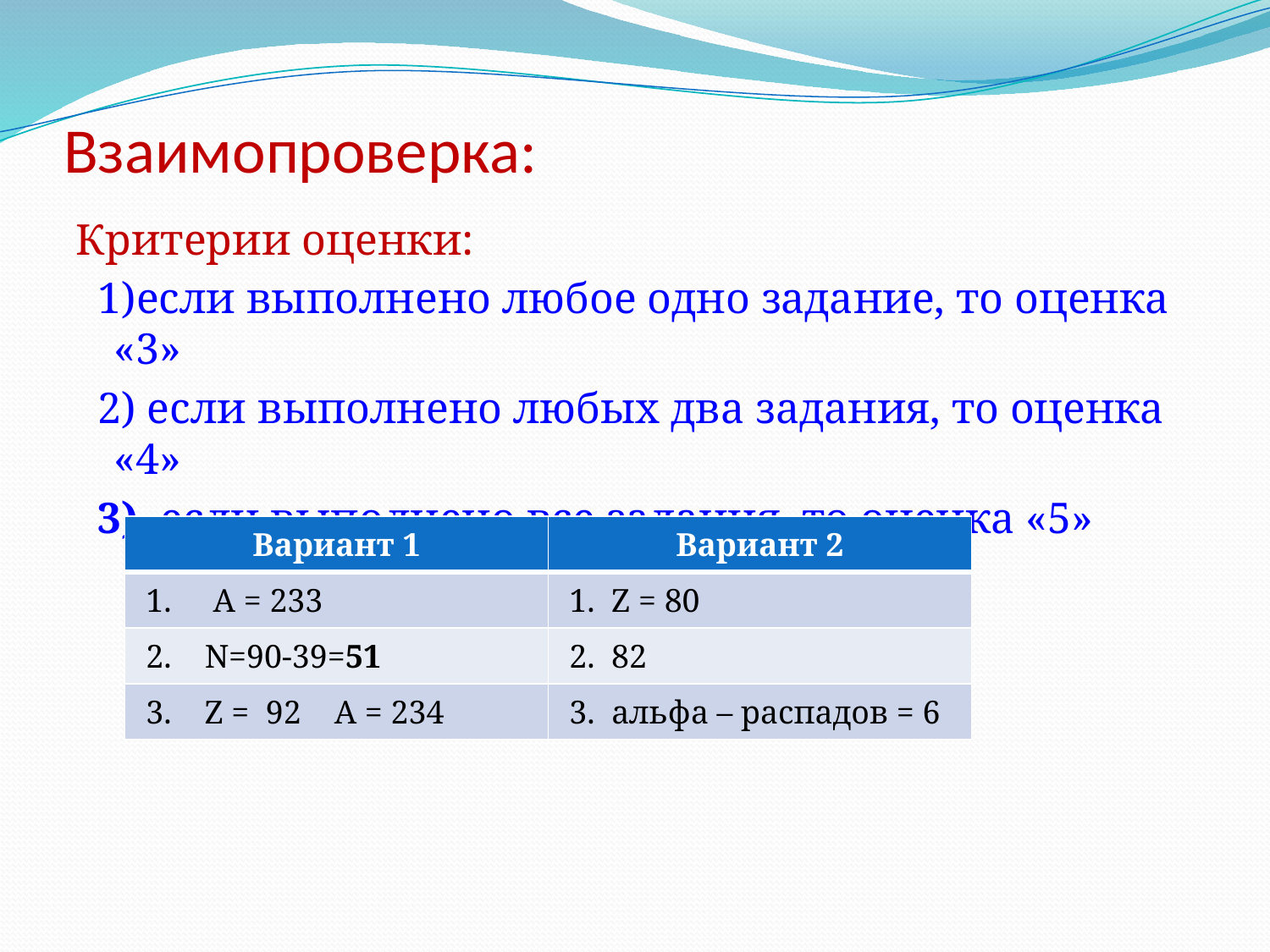

# Взаимопроверка:
Критерии оценки:
  1)если выполнено любое одно задание, то оценка «3»
  2) если выполнено любых два задания, то оценка «4»
  3)  если выполнено все задания, то оценка «5»

| Вариант 1 | Вариант 2 |
| --- | --- |
| 1. A = 233 | 1. Z = 80 |
| 2. N=90-39=51 | 2. 82 |
| 3. Z = 92 A = 234 | 3. альфа – распадов = 6 |